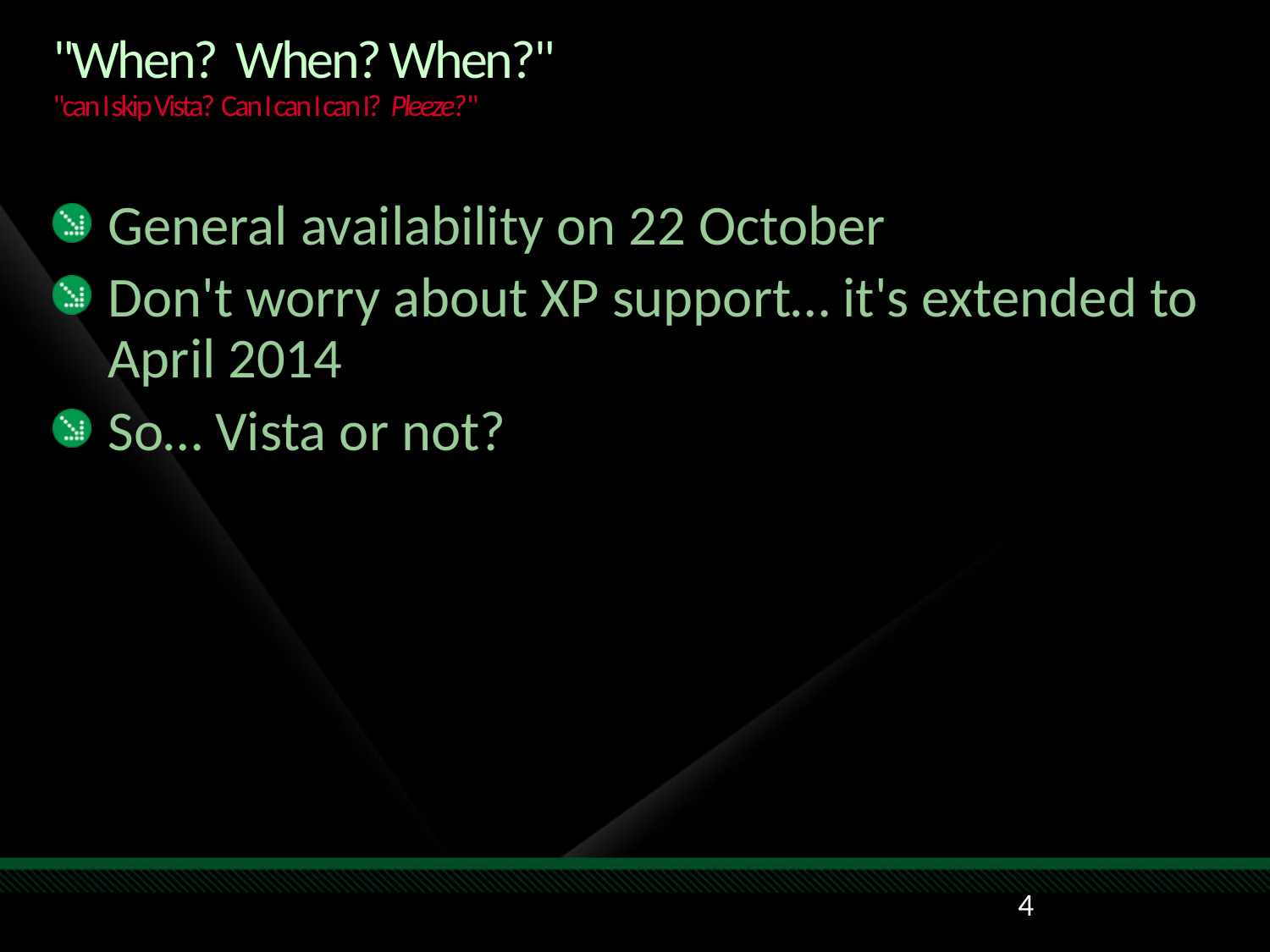

# "When?  When? When?" "can I skip Vista?  Can I can I can I?  Pleeze?"
General availability on 22 October
Don't worry about XP support… it's extended to April 2014
So… Vista or not?
4